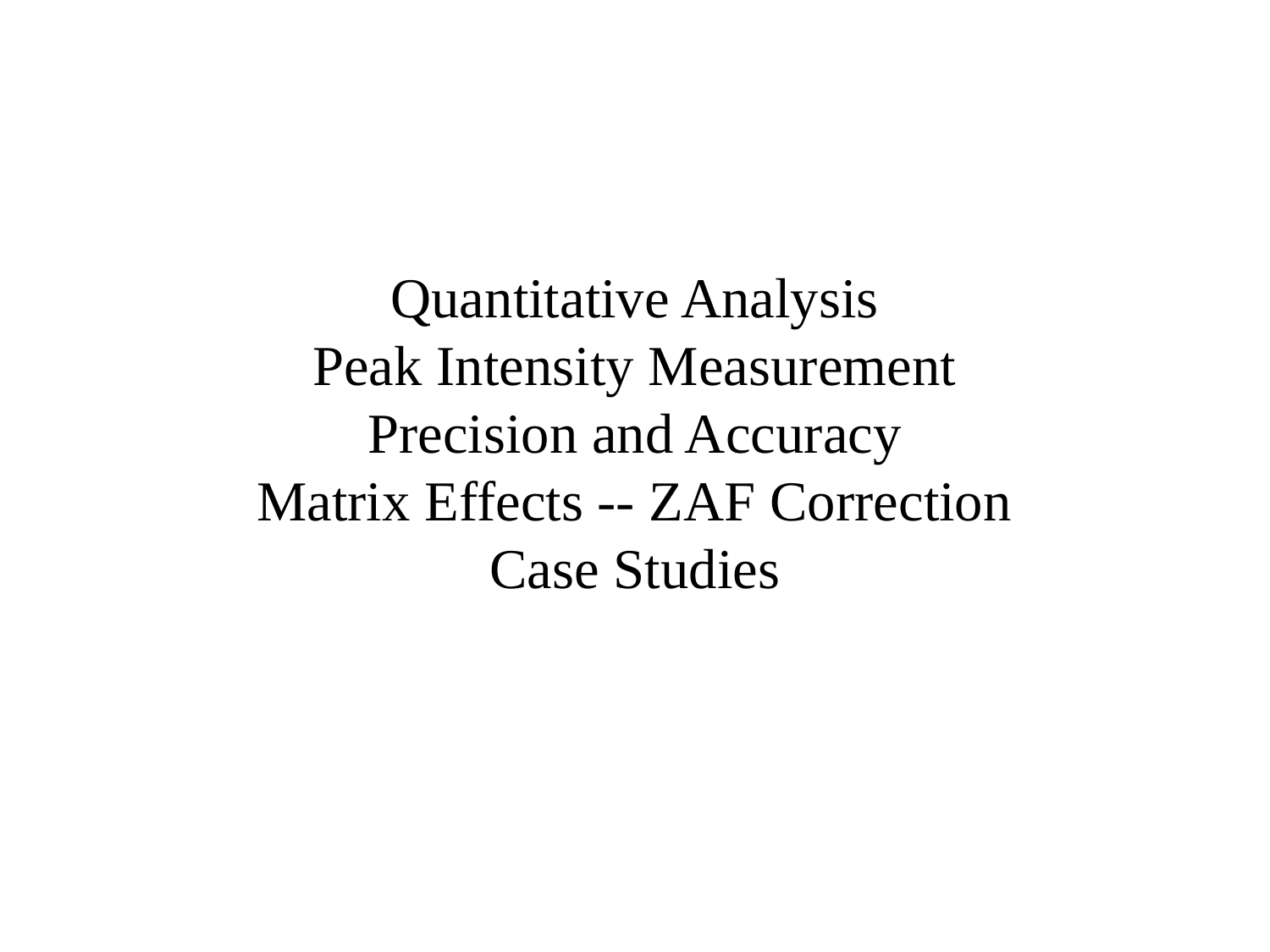

# Quantitative Analysis Peak Intensity Measurement Precision and Accuracy Matrix Effects -- ZAF Correction Case Studies